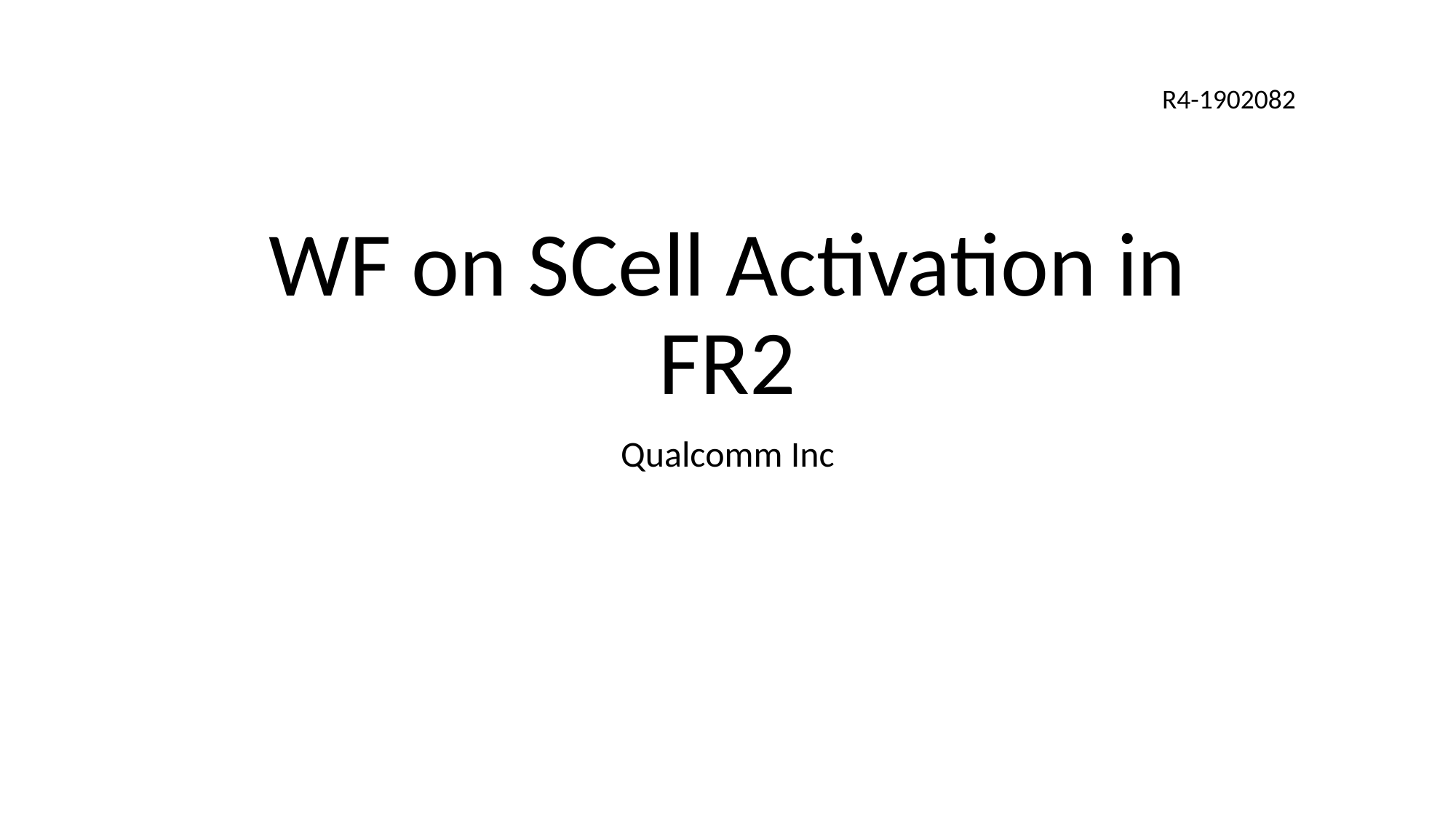

R4-1902082
# WF on SCell Activation in FR2
Qualcomm Inc